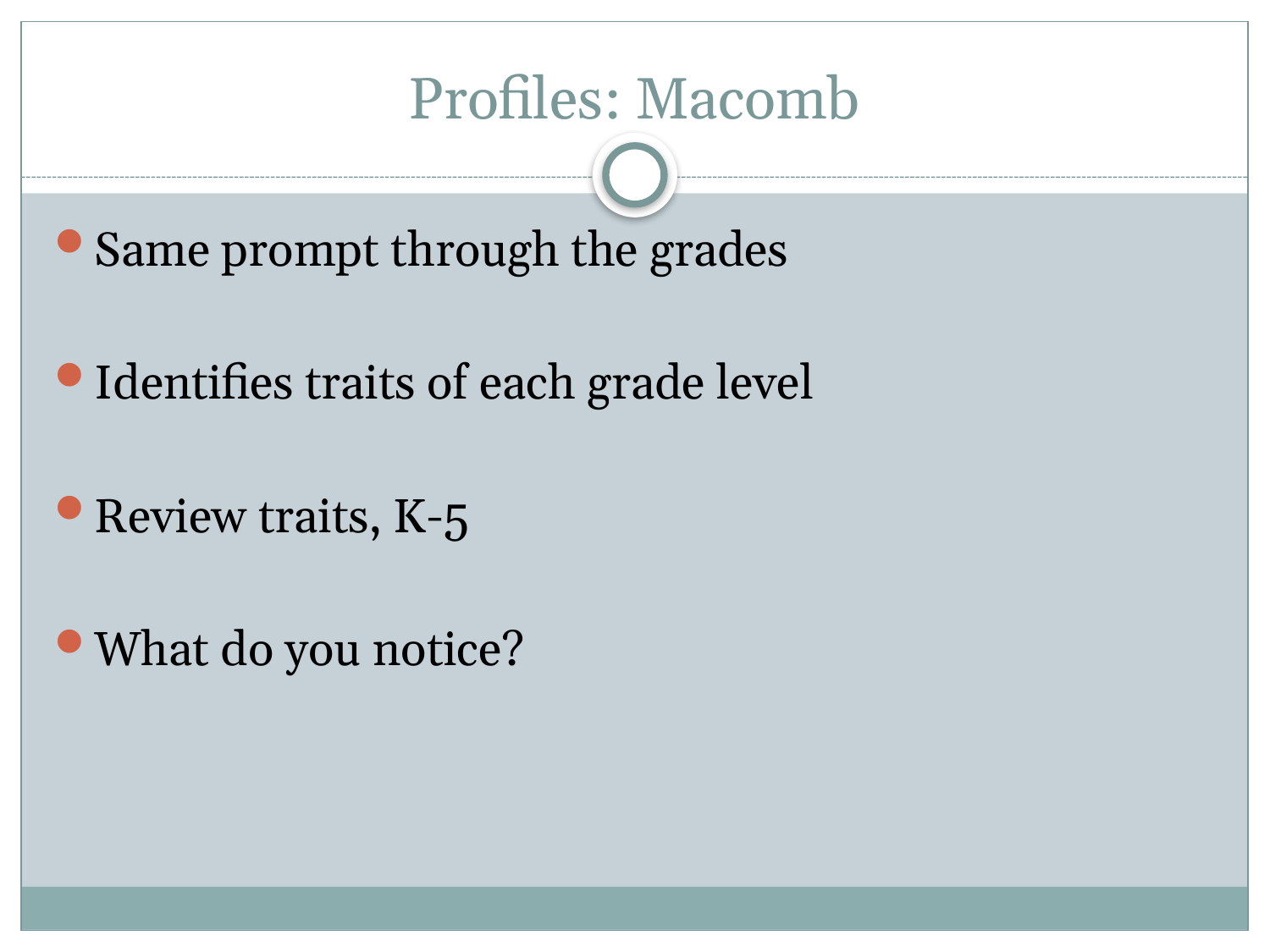

# Profiles: Macomb
Same prompt through the grades

Identifies traits of each grade level

Review traits, K-5

What do you notice?